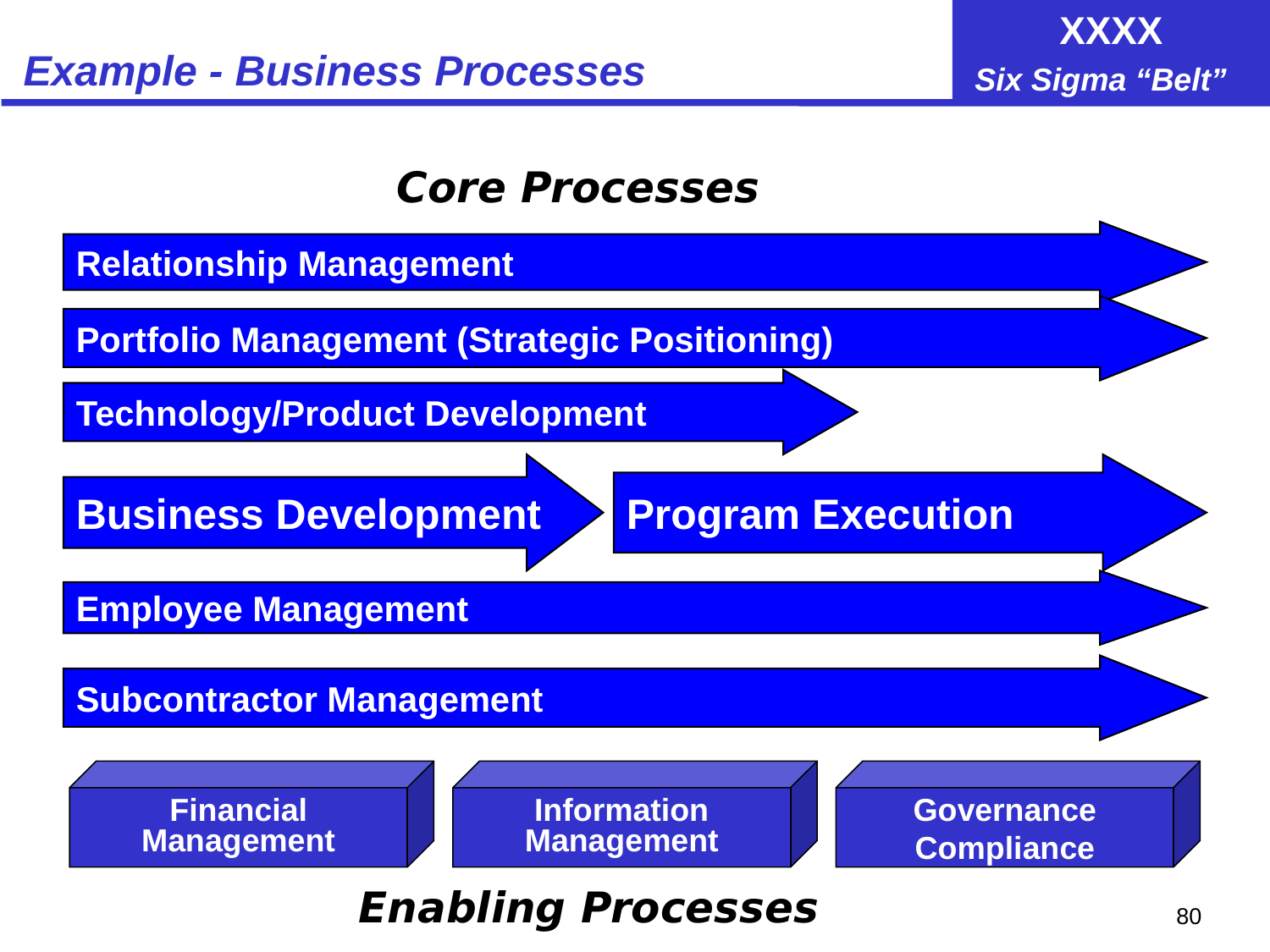

# Example - Business Processes
Core Processes
Relationship Management
Portfolio Management (Strategic Positioning)
Technology/Product Development
Business Development
Program Execution
Employee Management
Subcontractor Management
Financial Management
Information Management
Governance
Compliance
Enabling Processes